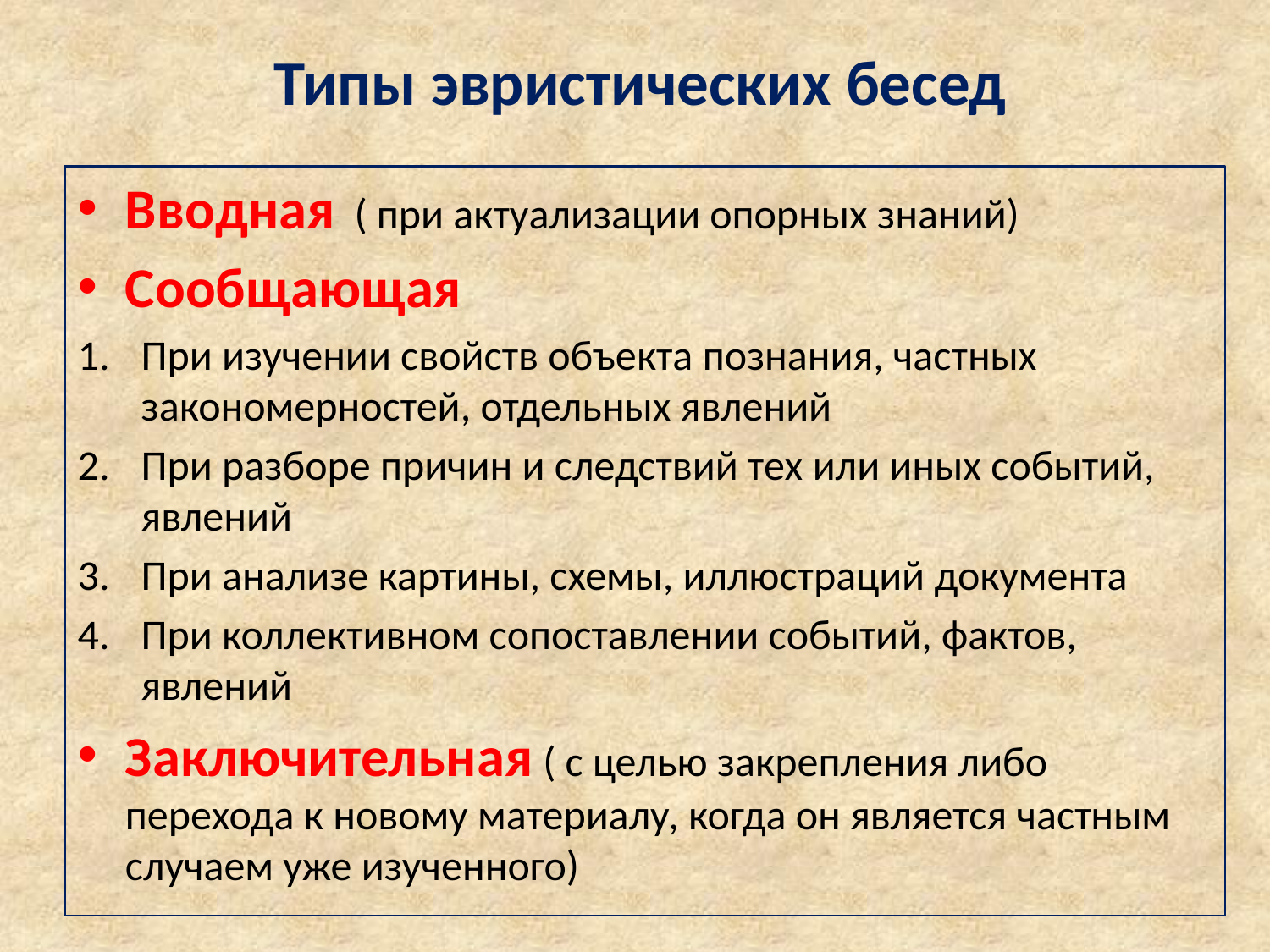

# Типы эвристических бесед
Вводная  ( при актуализации опорных знаний)
Сообщающая
При изучении свойств объекта познания, частных закономерностей, отдельных явлений
При разборе причин и следствий тех или иных событий, явлений
При анализе картины, схемы, иллюстраций документа
При коллективном сопоставлении событий, фактов, явлений
Заключительная ( с целью закрепления либо перехода к новому материалу, когда он является частным случаем уже изученного)